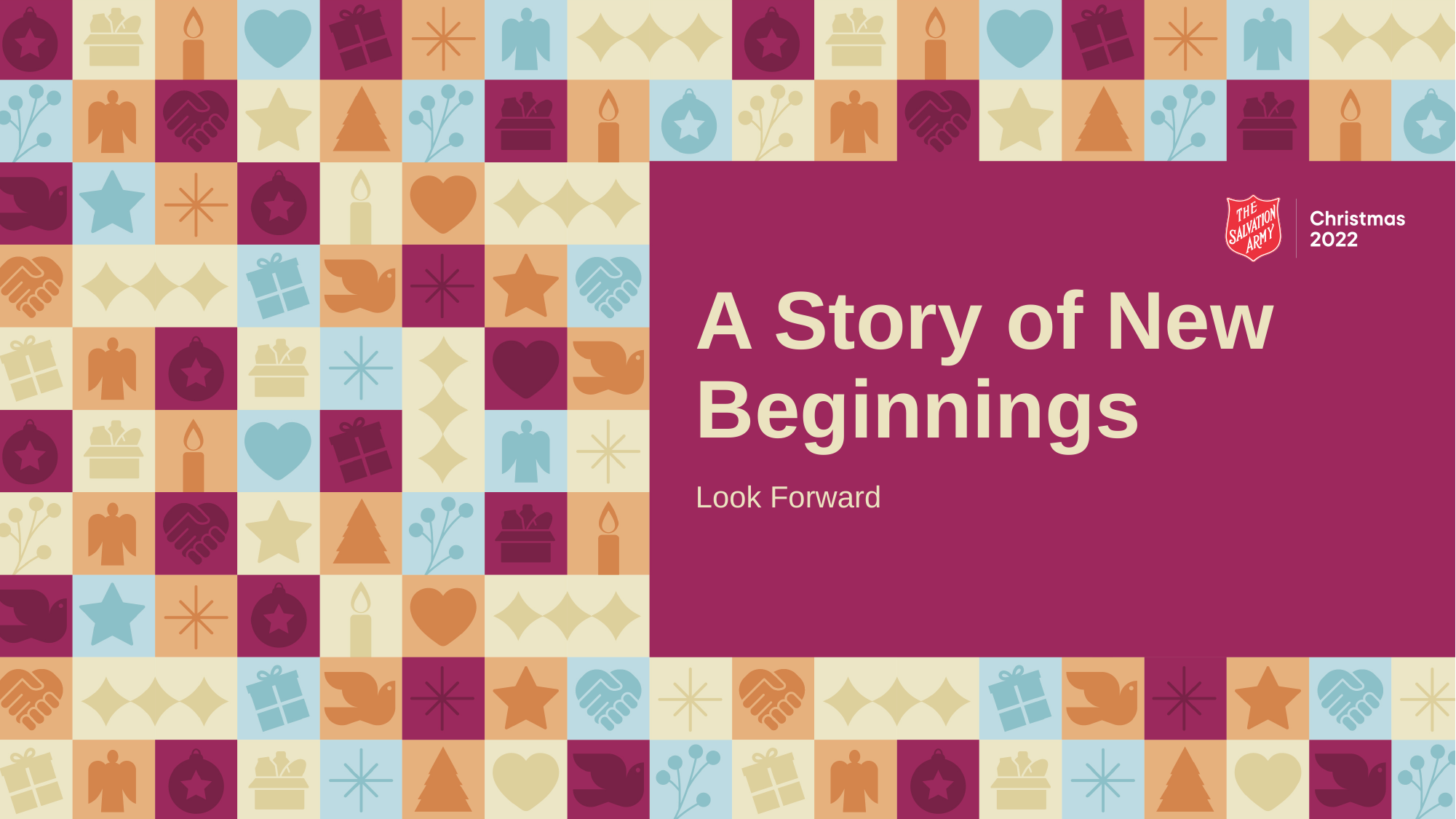

# A Story of New Beginnings
Look Forward